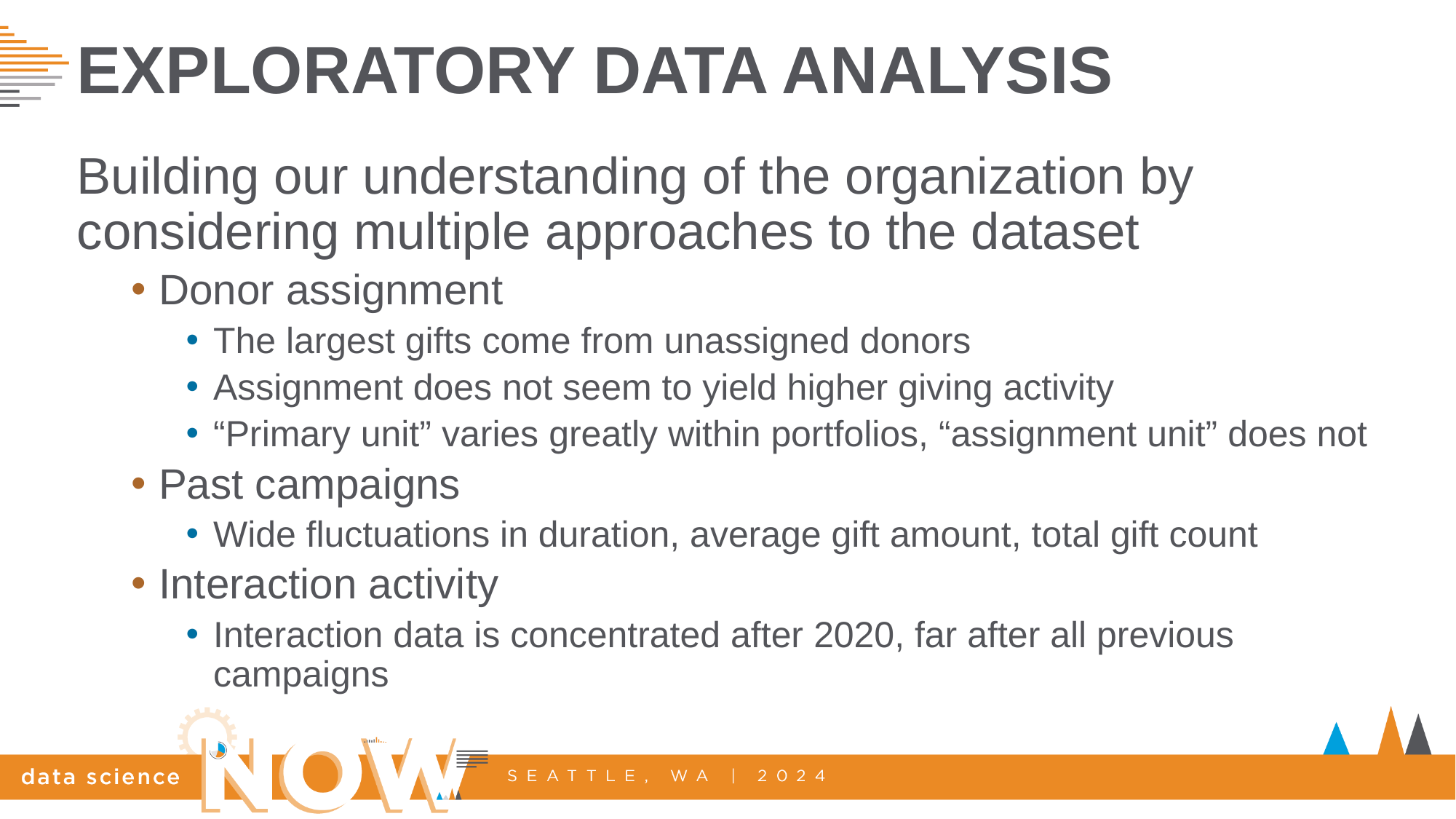

# Exploratory data analysis
Building our understanding of the organization by considering multiple approaches to the dataset
Donor assignment
The largest gifts come from unassigned donors
Assignment does not seem to yield higher giving activity
“Primary unit” varies greatly within portfolios, “assignment unit” does not
Past campaigns
Wide fluctuations in duration, average gift amount, total gift count
Interaction activity
Interaction data is concentrated after 2020, far after all previous campaigns